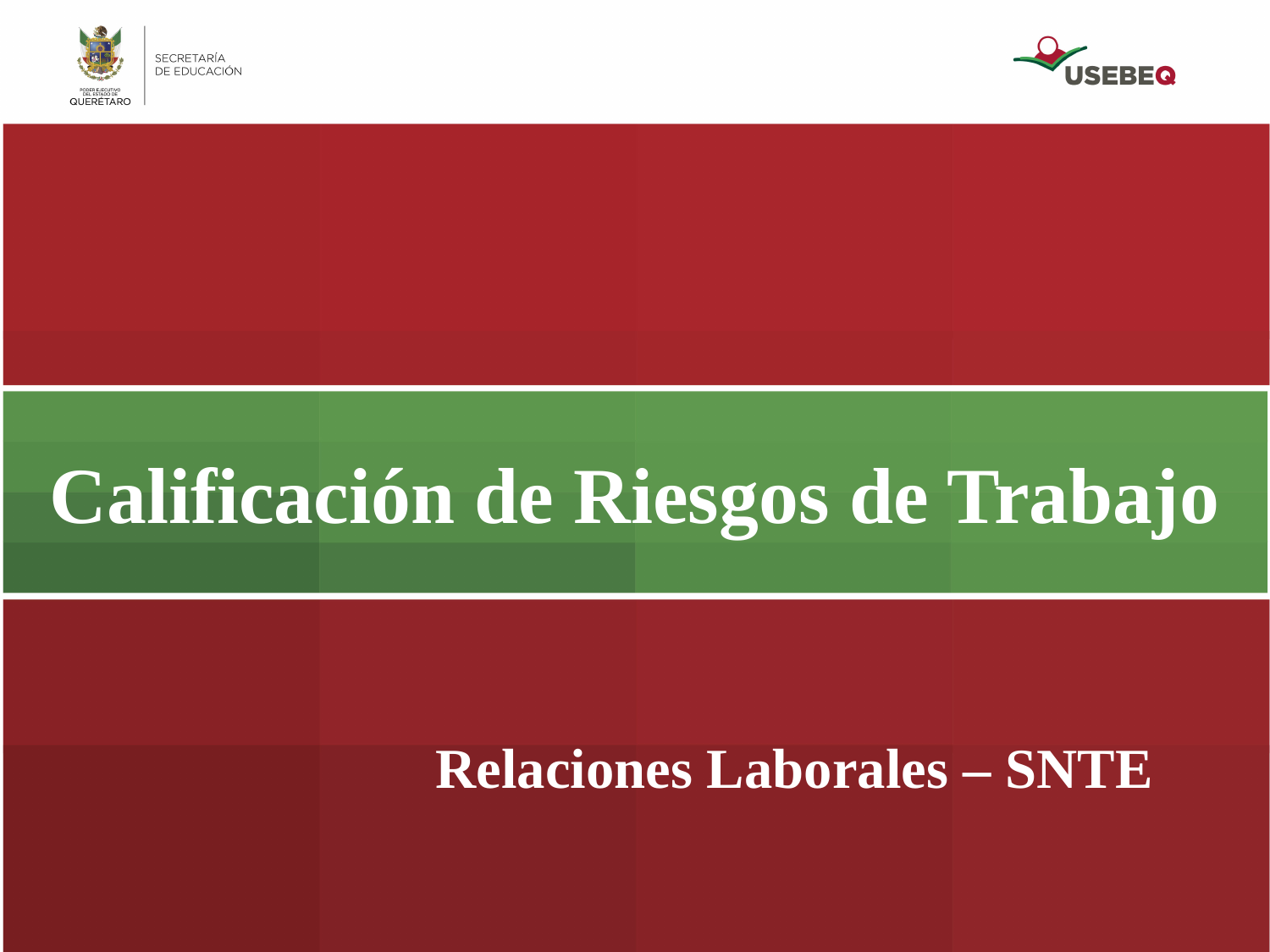

Calificación de Riesgos de Trabajo
Relaciones Laborales – SNTE